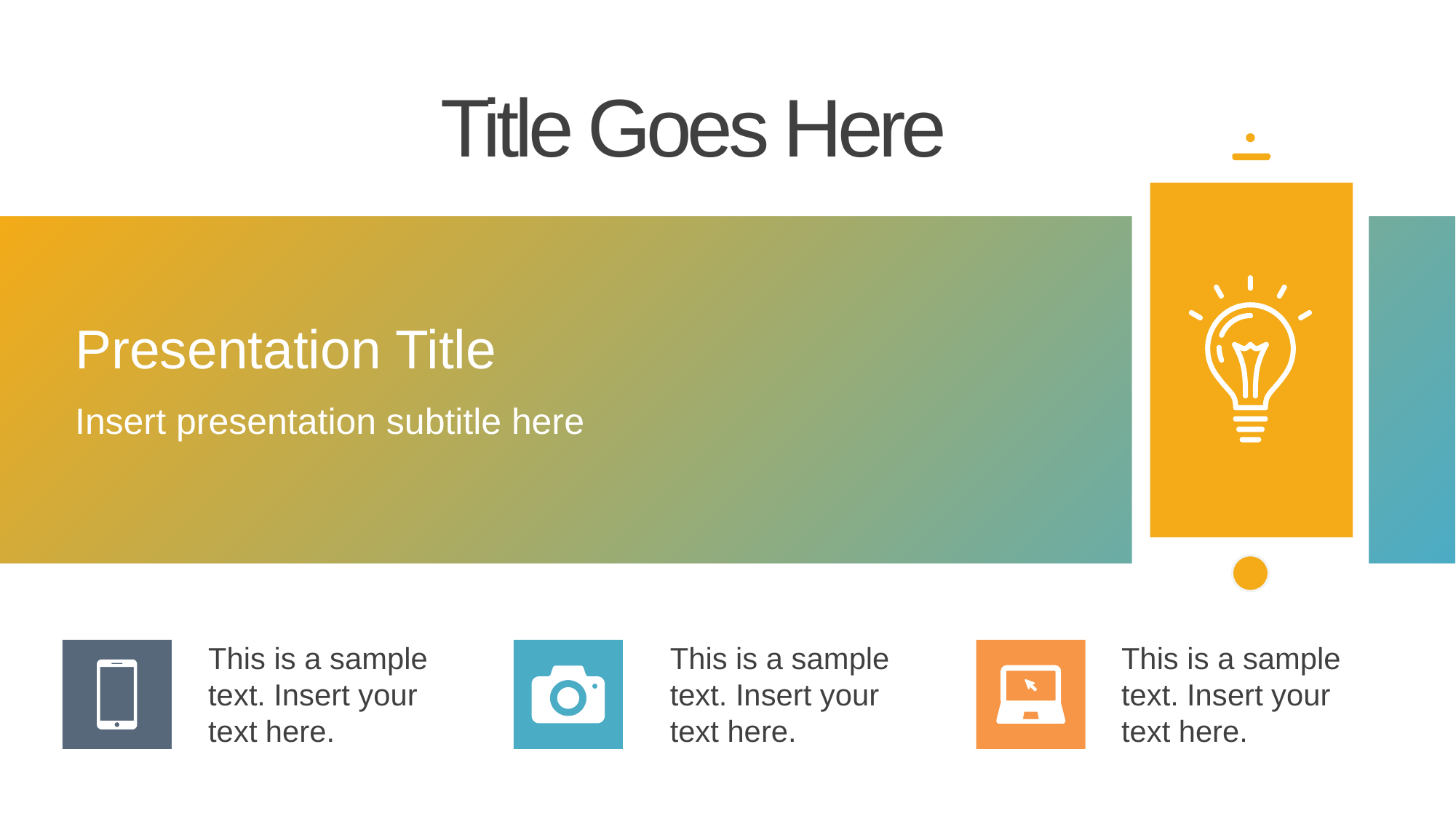

Title Goes Here

Presentation Title

Insert presentation subtitle here
This is a sample text. Insert your text here.

This is a sample text. Insert your
text here.

This is a sample text. Insert your
text here.